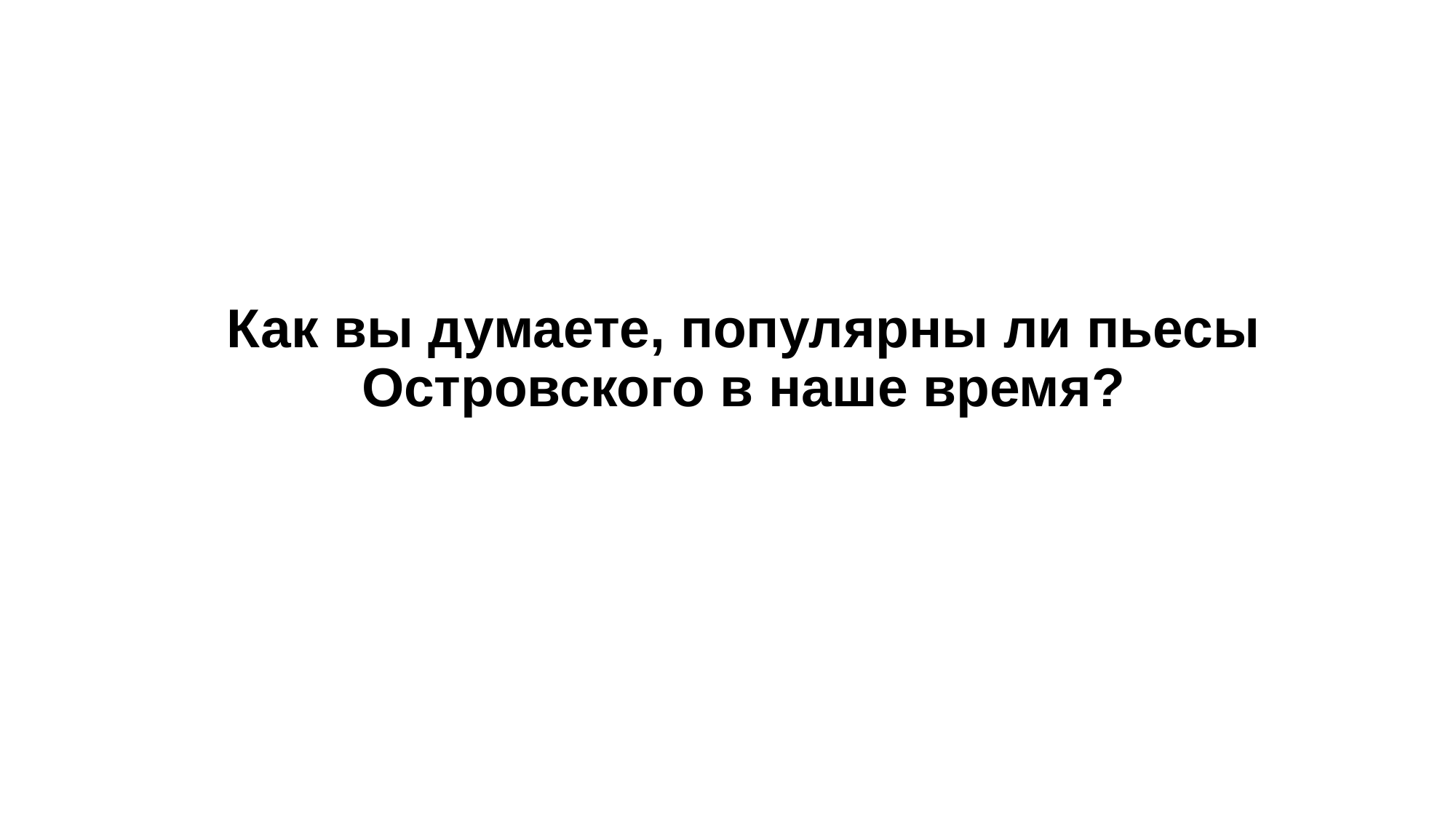

# Как вы думаете, популярны ли пьесы Островского в наше время?